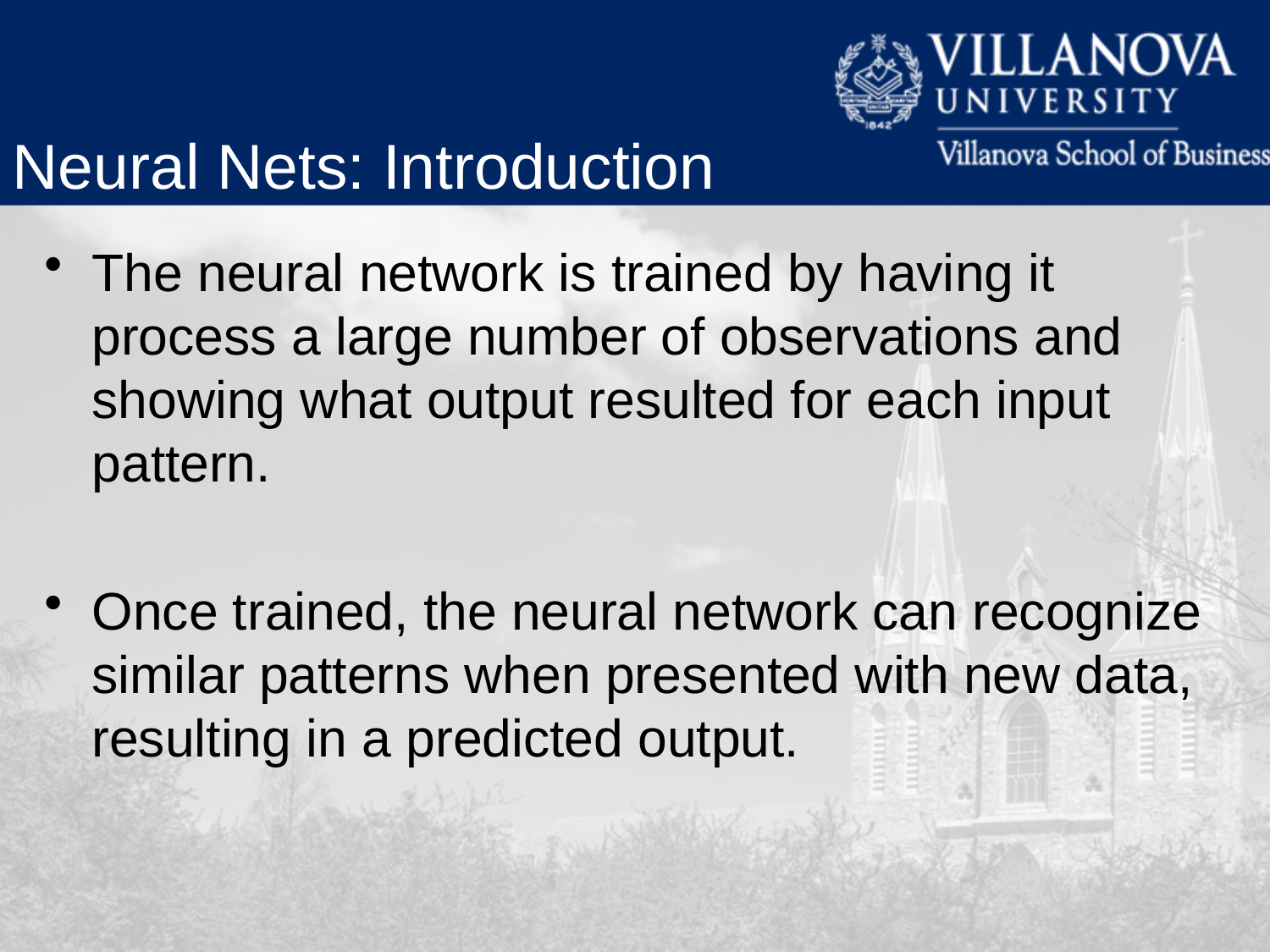

Neural Nets: Introduction
The neural network is trained by having it process a large number of observations and showing what output resulted for each input pattern.

Once trained, the neural network can recognize similar patterns when presented with new data, resulting in a predicted output.